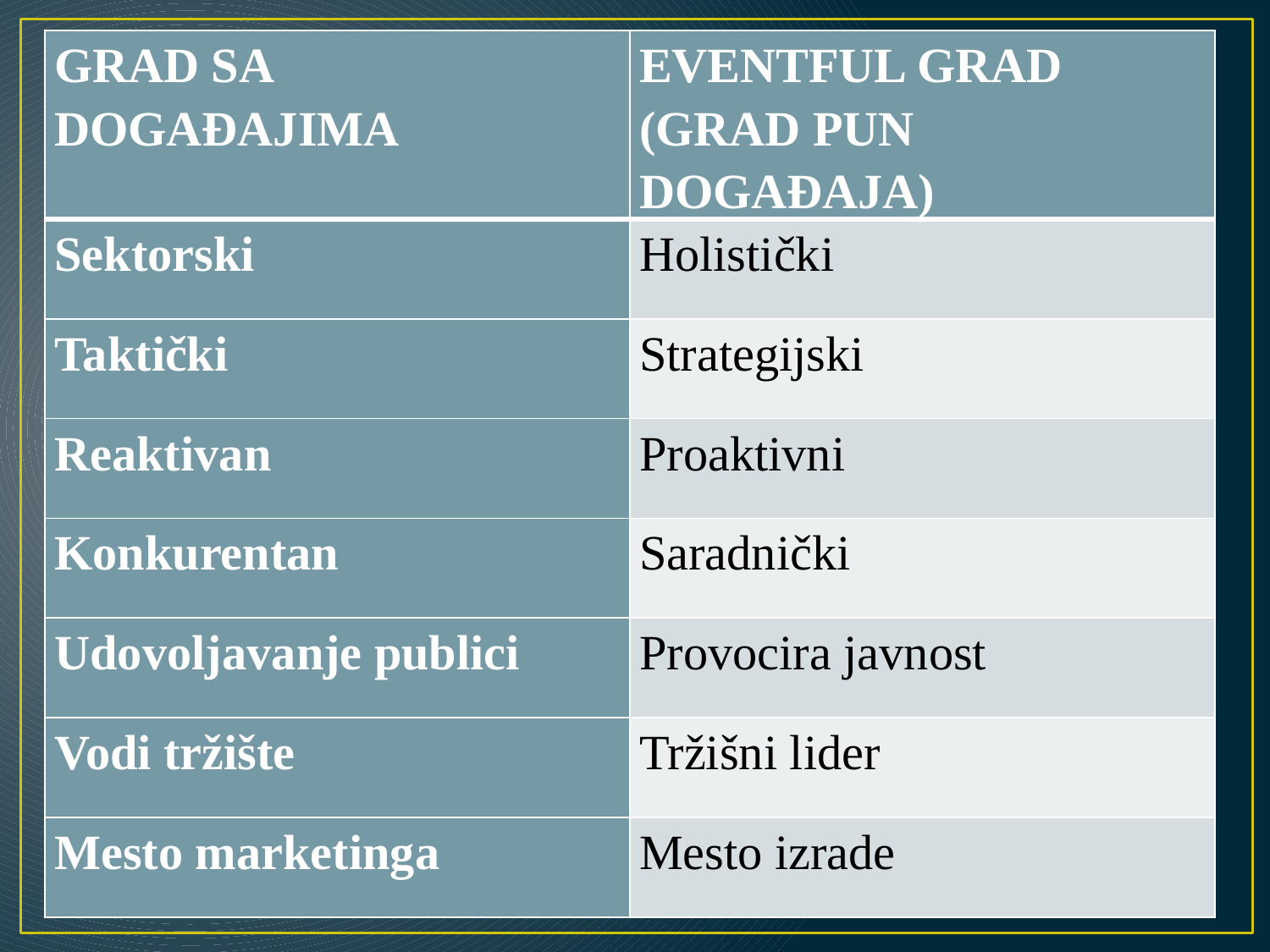

| GRAD SA DOGAĐAJIMA | EVENTFUL GRAD (GRAD PUN DOGAĐAJA) |
| --- | --- |
| Sektorski | Holistički |
| Taktički | Strategijski |
| Reaktivan | Proaktivni |
| Konkurentan | Saradnički |
| Udovoljavanje publici | Provocira javnost |
| Vodi tržište | Tržišni lider |
| Mesto marketinga | Mesto izrade |